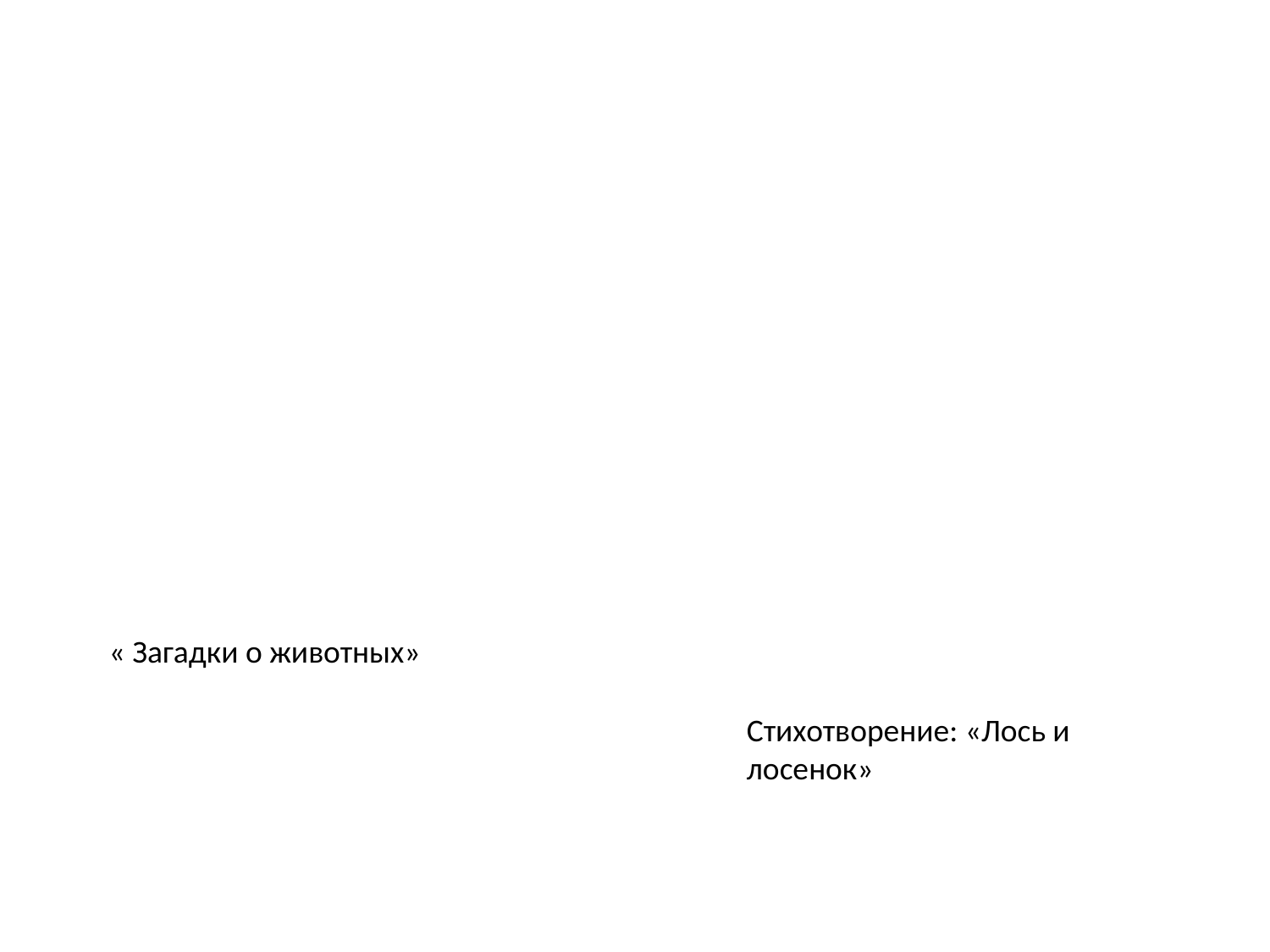

« Загадки о животных»
Стихотворение: «Лось и лосенок»